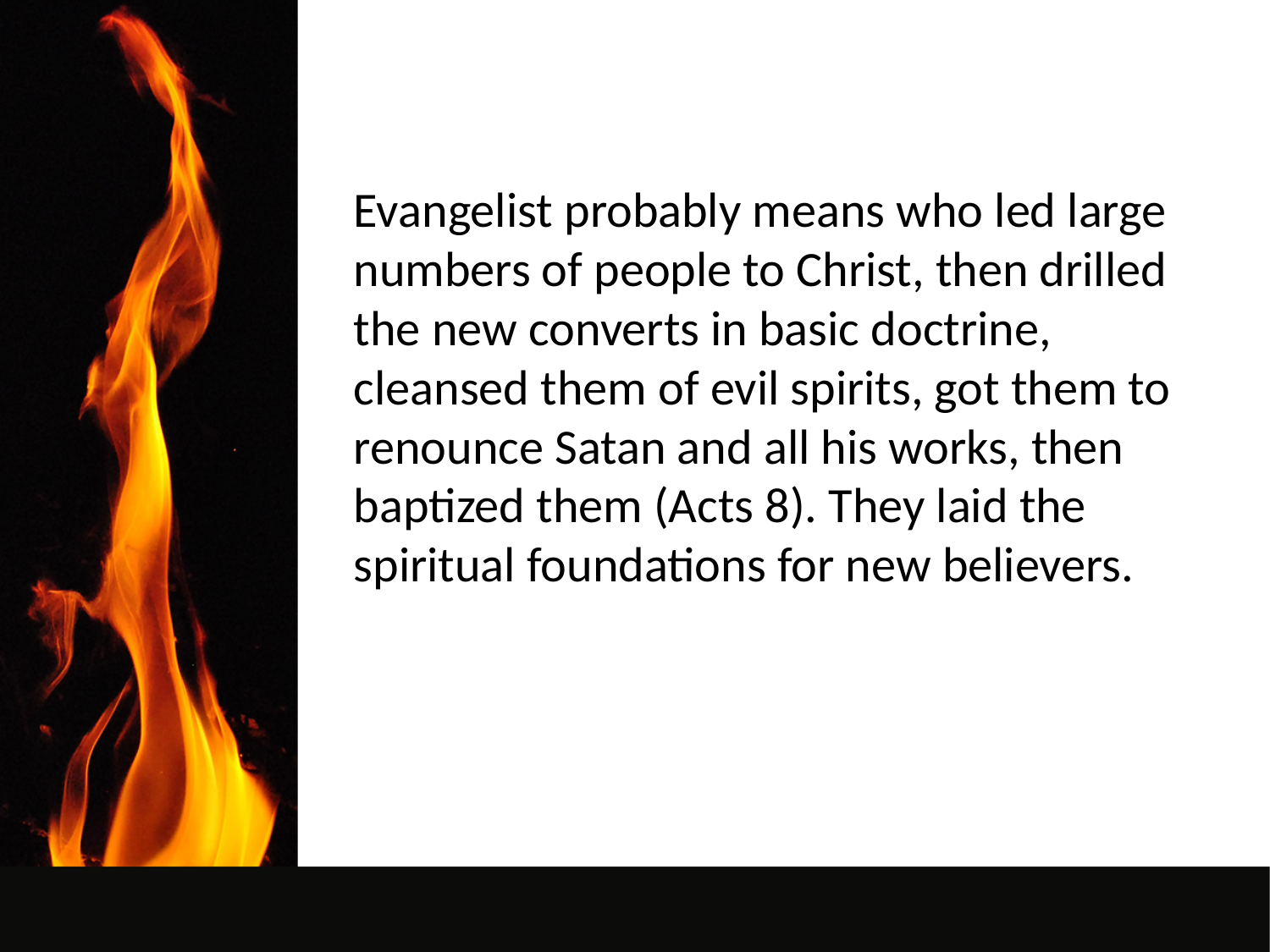

Evangelist probably means who led large numbers of people to Christ, then drilled the new converts in basic doctrine, cleansed them of evil spirits, got them to renounce Satan and all his works, then baptized them (Acts 8). They laid the spiritual foundations for new believers.